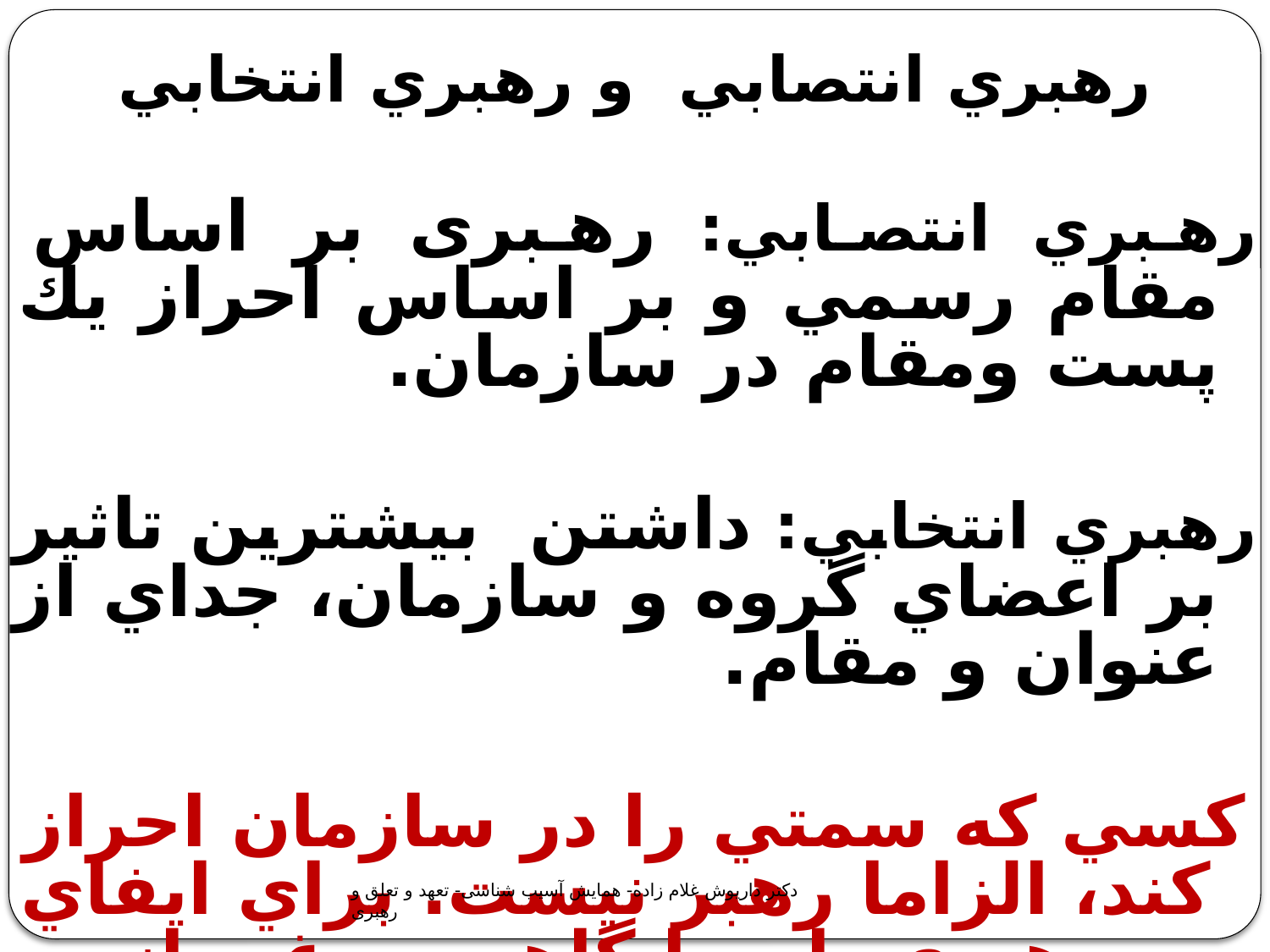

# رهبري انتصابي  و رهبري انتخابي
رهبري انتصابي: رهبری بر اساس مقام رسمي و بر اساس احراز يك پست ومقام در سازمان.

رهبري انتخابي: داشتن  بيشترين تاثير بر اعضاي گروه و سازمان، جداي از عنوان و مقام.

كسي كه سمتي را در سازمان احراز كند، الزاما رهبر نيست. براي ايفاي رهبري بايد پايگاهي به غير از سمت رسمی وجود داشته باشد.
دکتر داریوش غلام زاده- همایش آسیب شناسی- تعهد و تعلق و رهبری